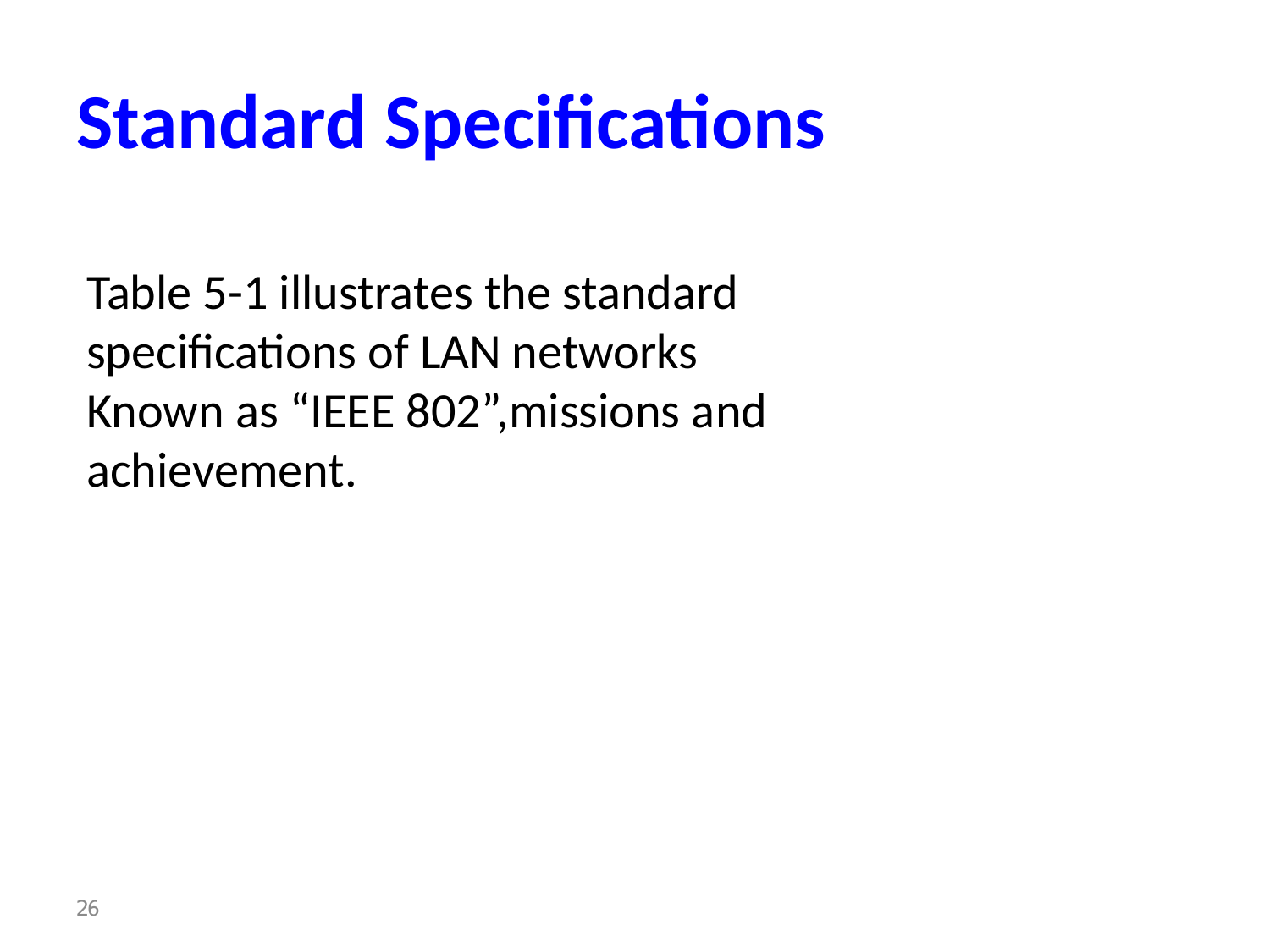

# Standard Specifications

Table 5-1 illustrates the standard specifications of LAN networks
Known as “IEEE 802”,missions and achievement.
26